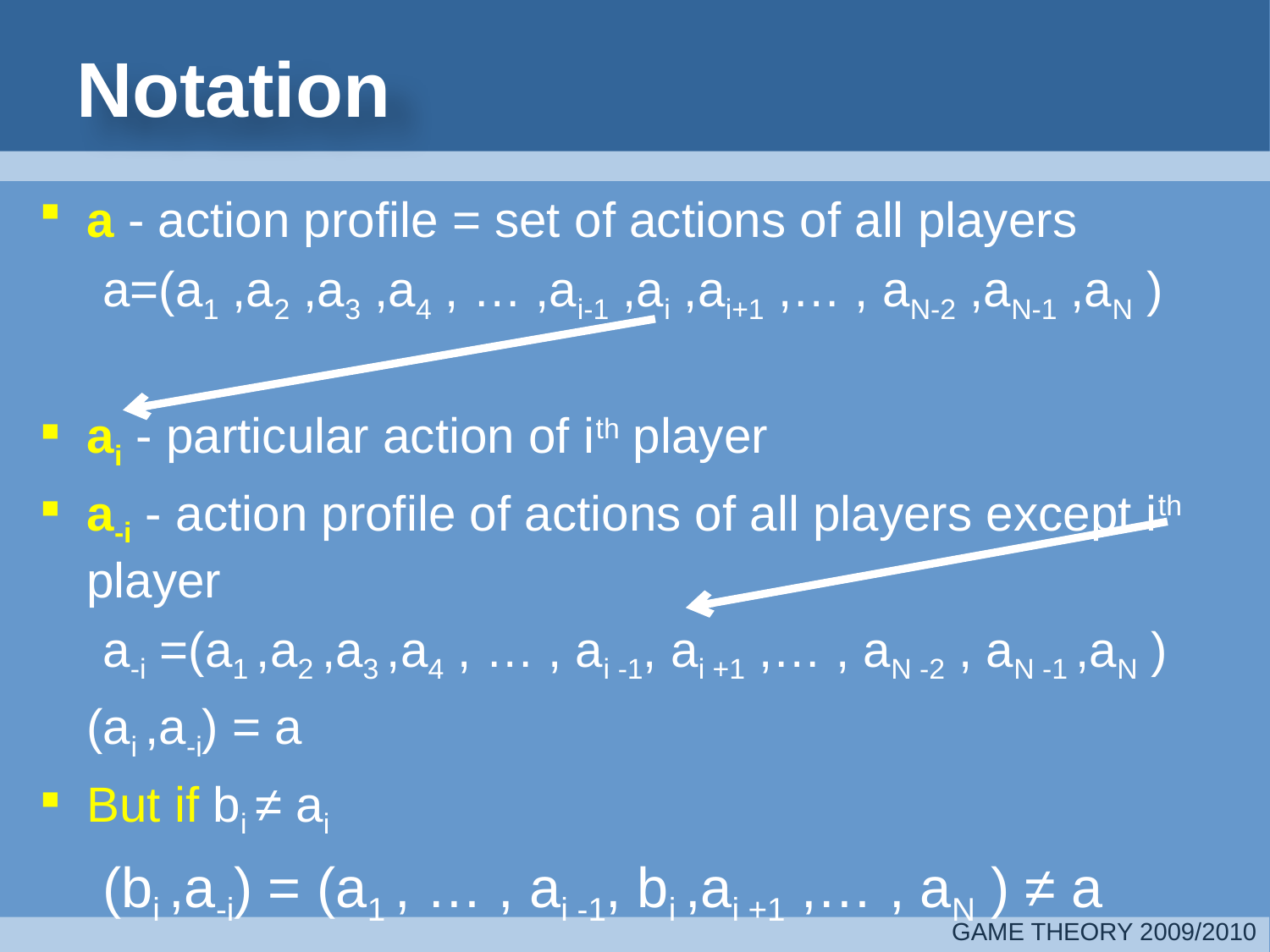

# Notation
a - action profile = set of actions of all players
a=(a1 ,a2 ,a3 ,a4 , … ,ai-1 ,ai ,ai+1 ,… , aN-2 ,aN-1 ,aN )

ai - particular action of ith player
a-i - action profile of actions of all players except ith 	 player
a-i =(a1 ,a2 ,a3 ,a4 , … , ai -1, ai +1 ,… , aN -2 , aN -1 ,aN )
	(ai ,a-i) = a
But if bi ≠ ai
(bi ,a-i) = (a1 , … , ai -1, bi ,ai +1 ,… , aN ) ≠ a

GAME THEORY 2009/2010